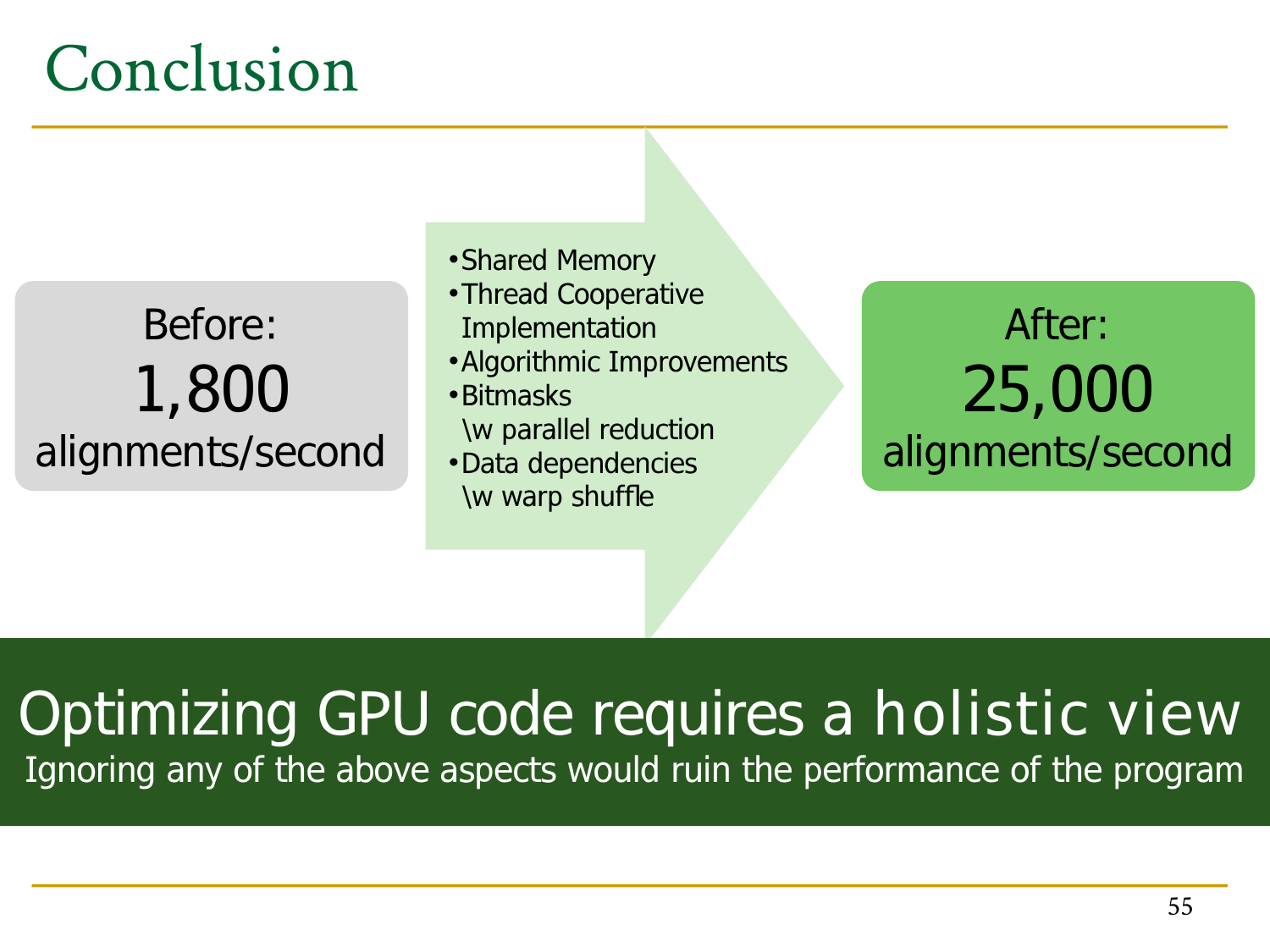

# Conclusion

Shared Memory
Thread Cooperative Implementation
Algorithmic Improvements
Bitmasks
\w parallel reduction
Data dependencies
\w warp shuffle
Before:
1,800 alignments/second
After:
25,000 alignments/second
Optimizing GPU code requires a holistic view
Ignoring any of the above aspects would ruin the performance of the program
55